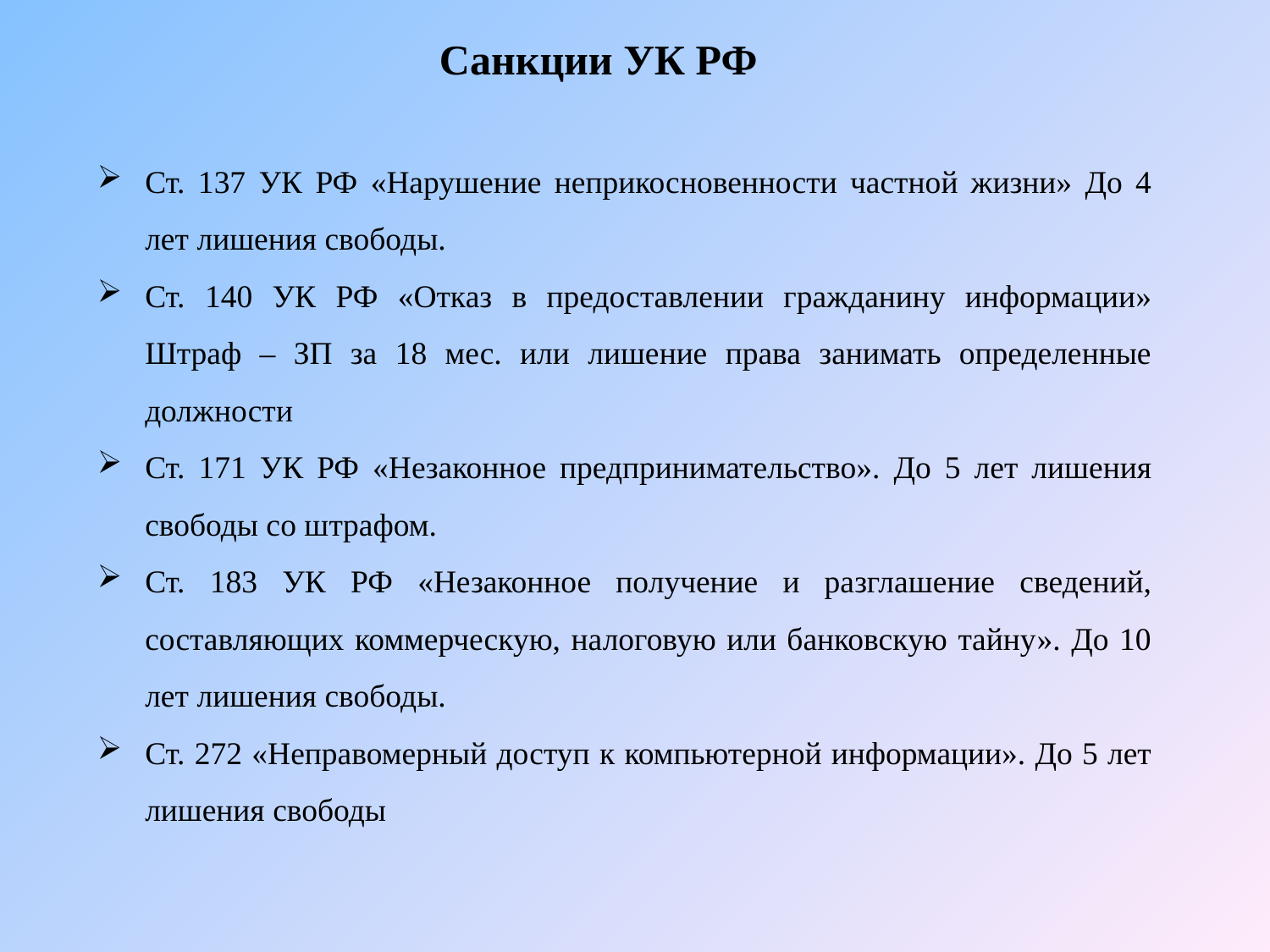

Санкции УК РФ
Ст. 137 УК РФ «Нарушение неприкосновенности частной жизни» До 4 лет лишения свободы.
Ст. 140 УК РФ «Отказ в предоставлении гражданину информации» Штраф – ЗП за 18 мес. или лишение права занимать определенные должности
Ст. 171 УК РФ «Незаконное предпринимательство». До 5 лет лишения свободы со штрафом.
Ст. 183 УК РФ «Незаконное получение и разглашение сведений, составляющих коммерческую, налоговую или банковскую тайну». До 10 лет лишения свободы.
Ст. 272 «Неправомерный доступ к компьютерной информации». До 5 лет лишения свободы